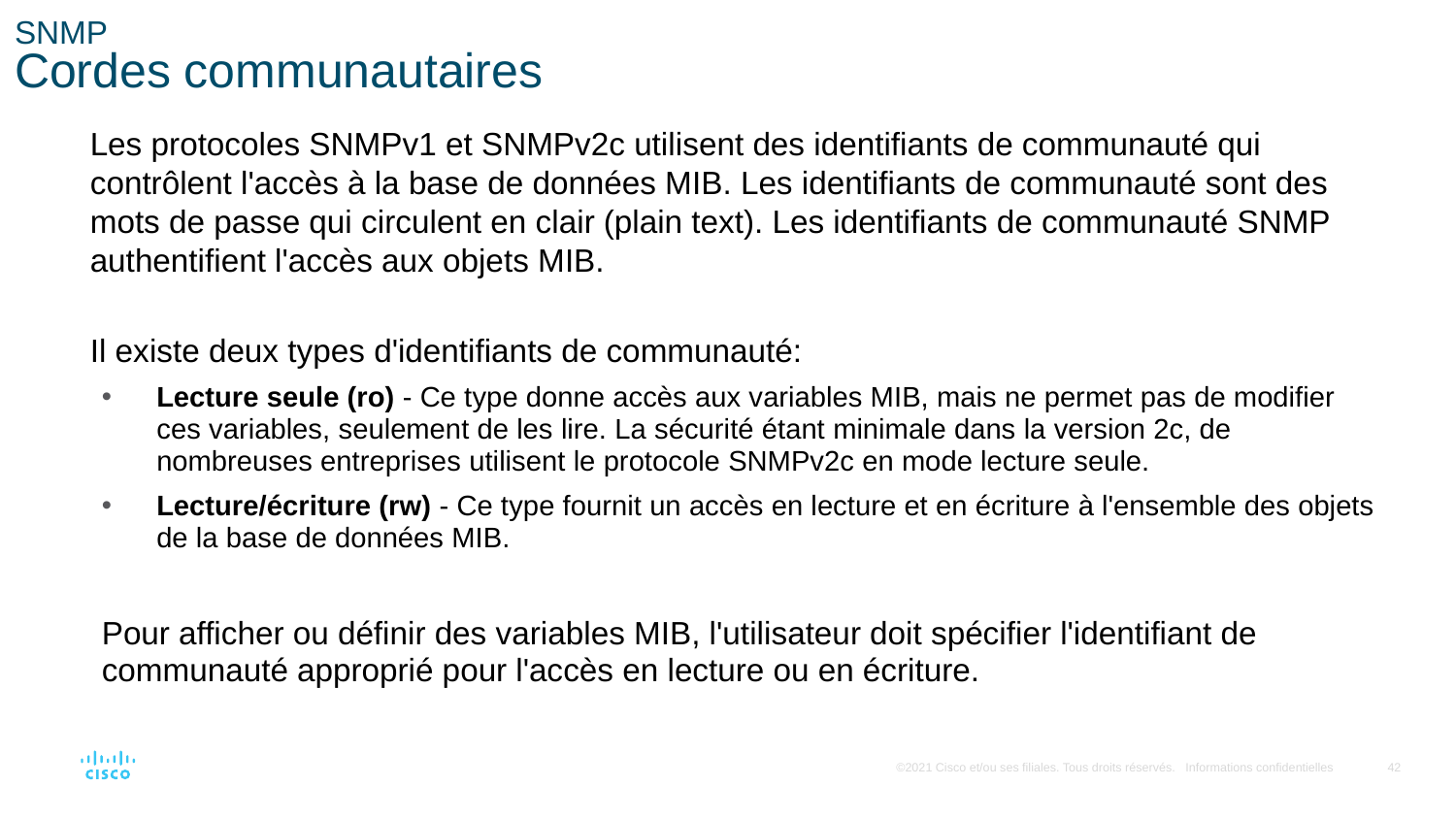

# SNMP Cordes communautaires
Les protocoles SNMPv1 et SNMPv2c utilisent des identifiants de communauté qui contrôlent l'accès à la base de données MIB. Les identifiants de communauté sont des mots de passe qui circulent en clair (plain text). Les identifiants de communauté SNMP authentifient l'accès aux objets MIB.

Il existe deux types d'identifiants de communauté:
Lecture seule (ro) - Ce type donne accès aux variables MIB, mais ne permet pas de modifier ces variables, seulement de les lire. La sécurité étant minimale dans la version 2c, de nombreuses entreprises utilisent le protocole SNMPv2c en mode lecture seule.
Lecture/écriture (rw) - Ce type fournit un accès en lecture et en écriture à l'ensemble des objets de la base de données MIB.

Pour afficher ou définir des variables MIB, l'utilisateur doit spécifier l'identifiant de communauté approprié pour l'accès en lecture ou en écriture.